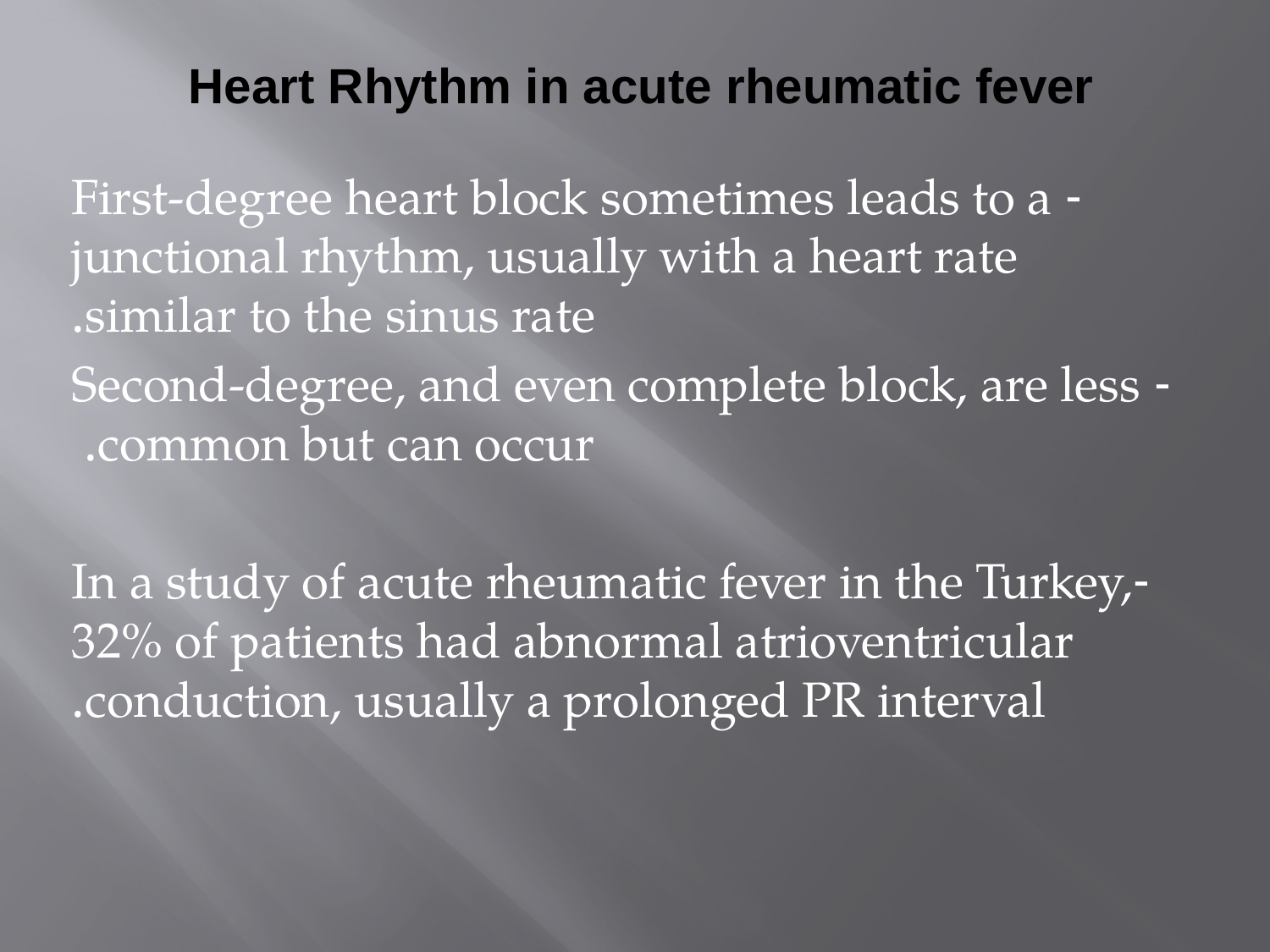

# Heart Rhythm in acute rheumatic fever
- First-degree heart block sometimes leads to a junctional rhythm, usually with a heart rate similar to the sinus rate.
- Second-degree, and even complete block, are less common but can occur.

-In a study of acute rheumatic fever in the Turkey, 32% of patients had abnormal atrioventricular conduction, usually a prolonged PR interval.